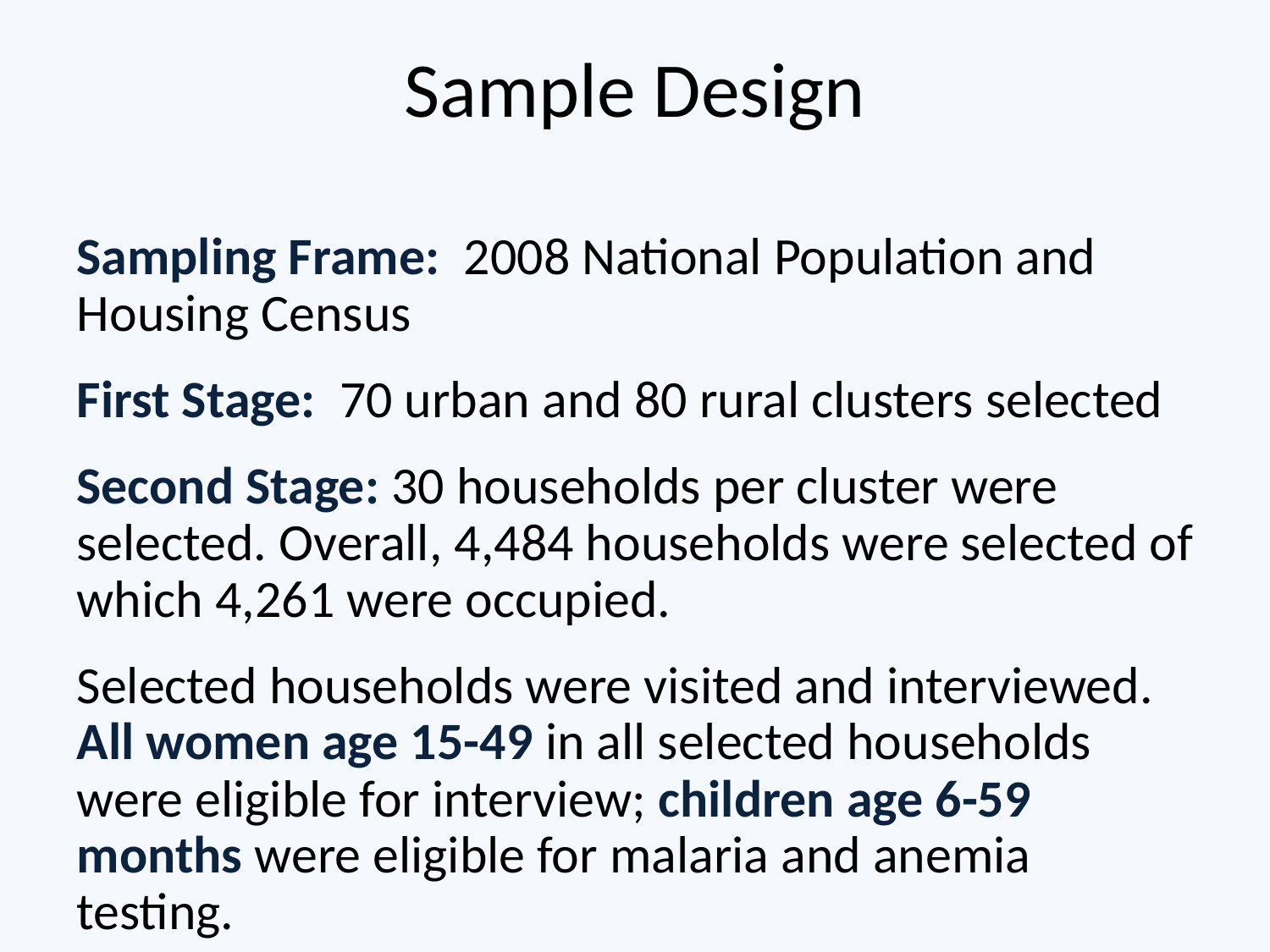

# Sample Design
Sampling Frame:  2008 National Population and Housing Census
First Stage:  70 urban and 80 rural clusters selected
Second Stage: 30 households per cluster were selected. Overall, 4,484 households were selected of which 4,261 were occupied.
Selected households were visited and interviewed. All women age 15-49 in all selected households were eligible for interview; children age 6-59 months were eligible for malaria and anemia testing.